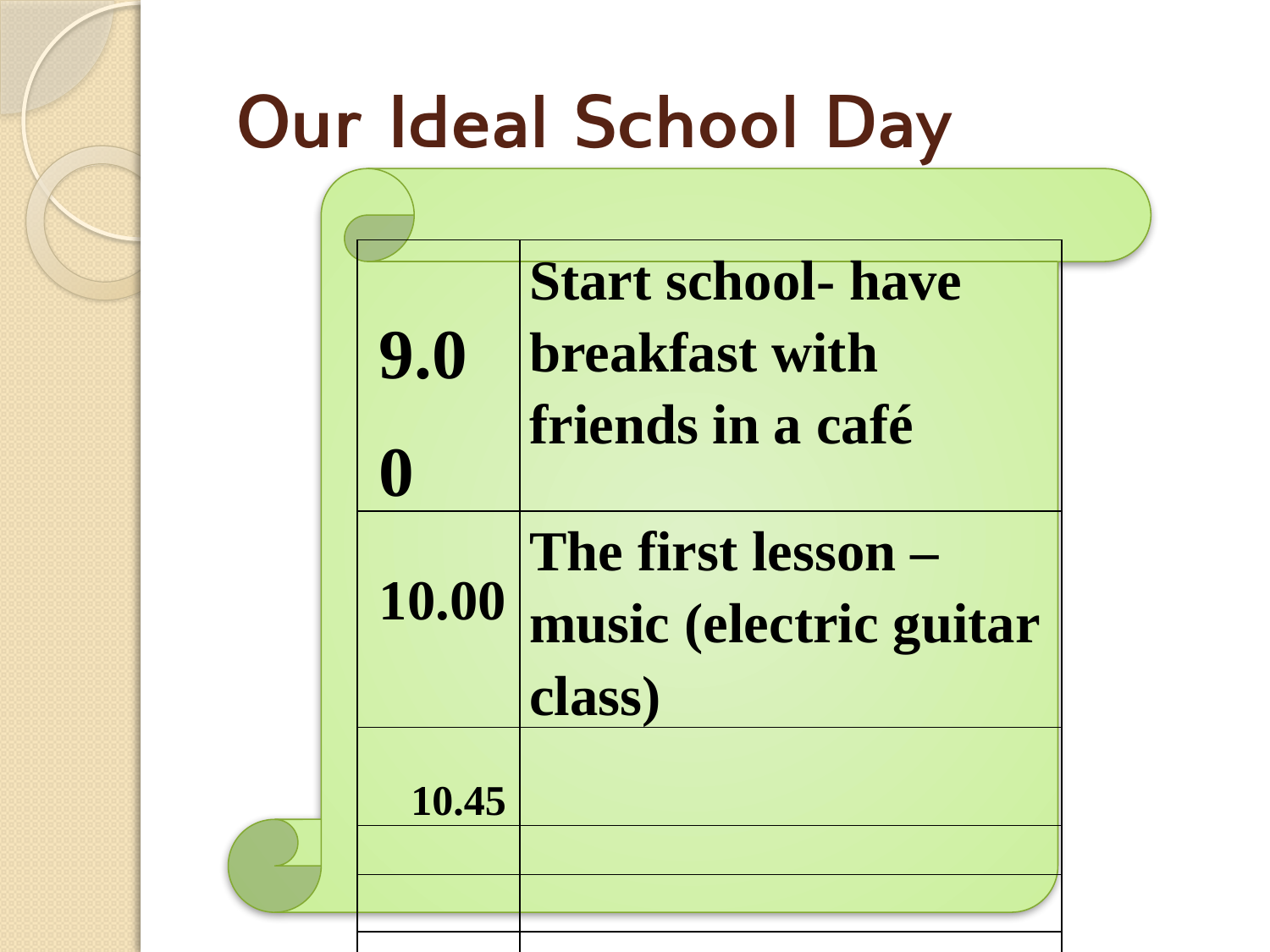

# Our Ideal School Day

| 9.00 | Start school- have breakfast with friends in a café |
| --- | --- |
| 10.00 | The first lesson – music (electric guitar class) |
| 10.45 |  |
|  |  |
|  |  |
|  |  |